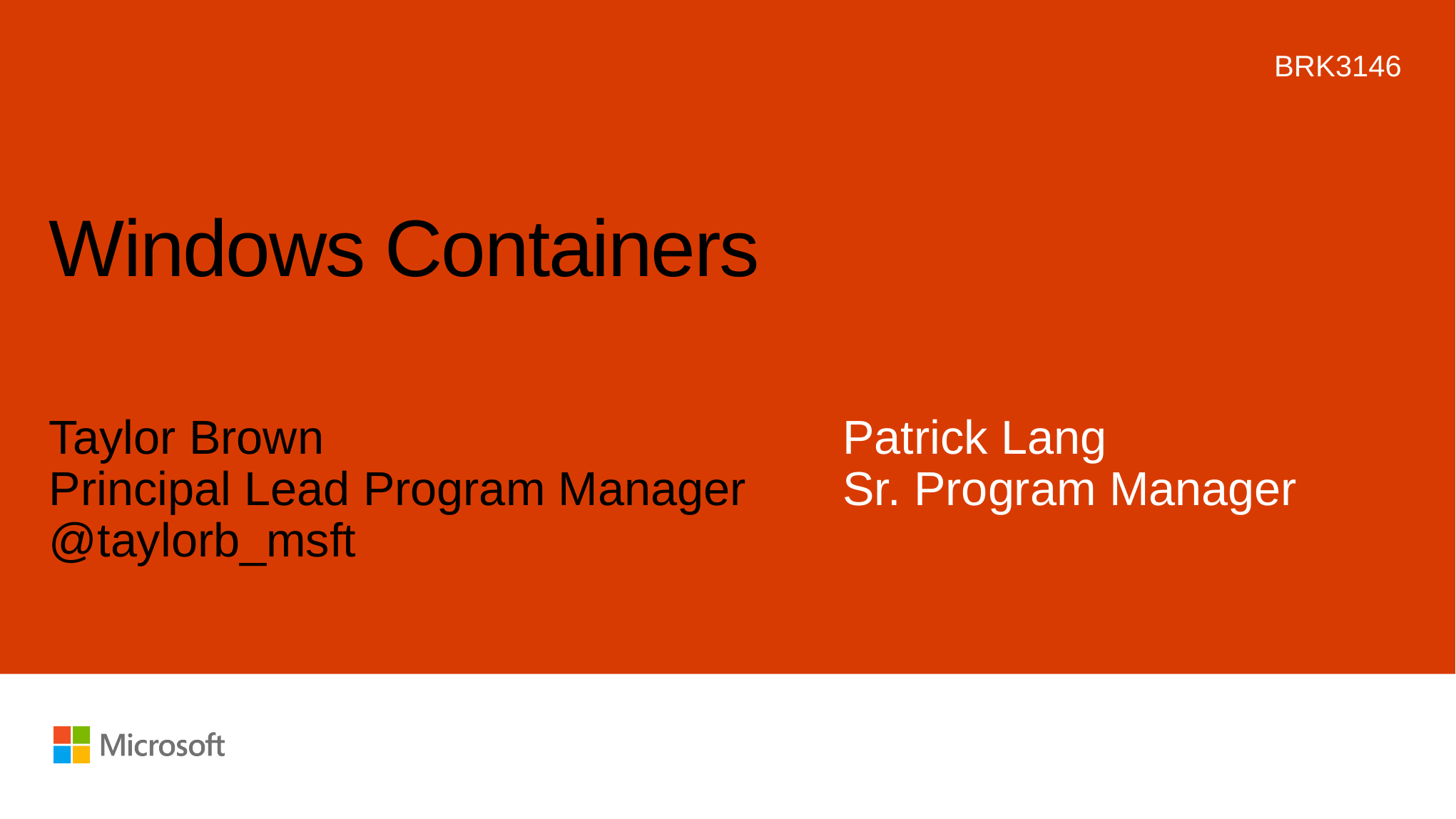

BRK3146
# Windows Containers
Taylor Brown
Principal Lead Program Manager
@taylorb_msft

Patrick Lang
Sr. Program Manager